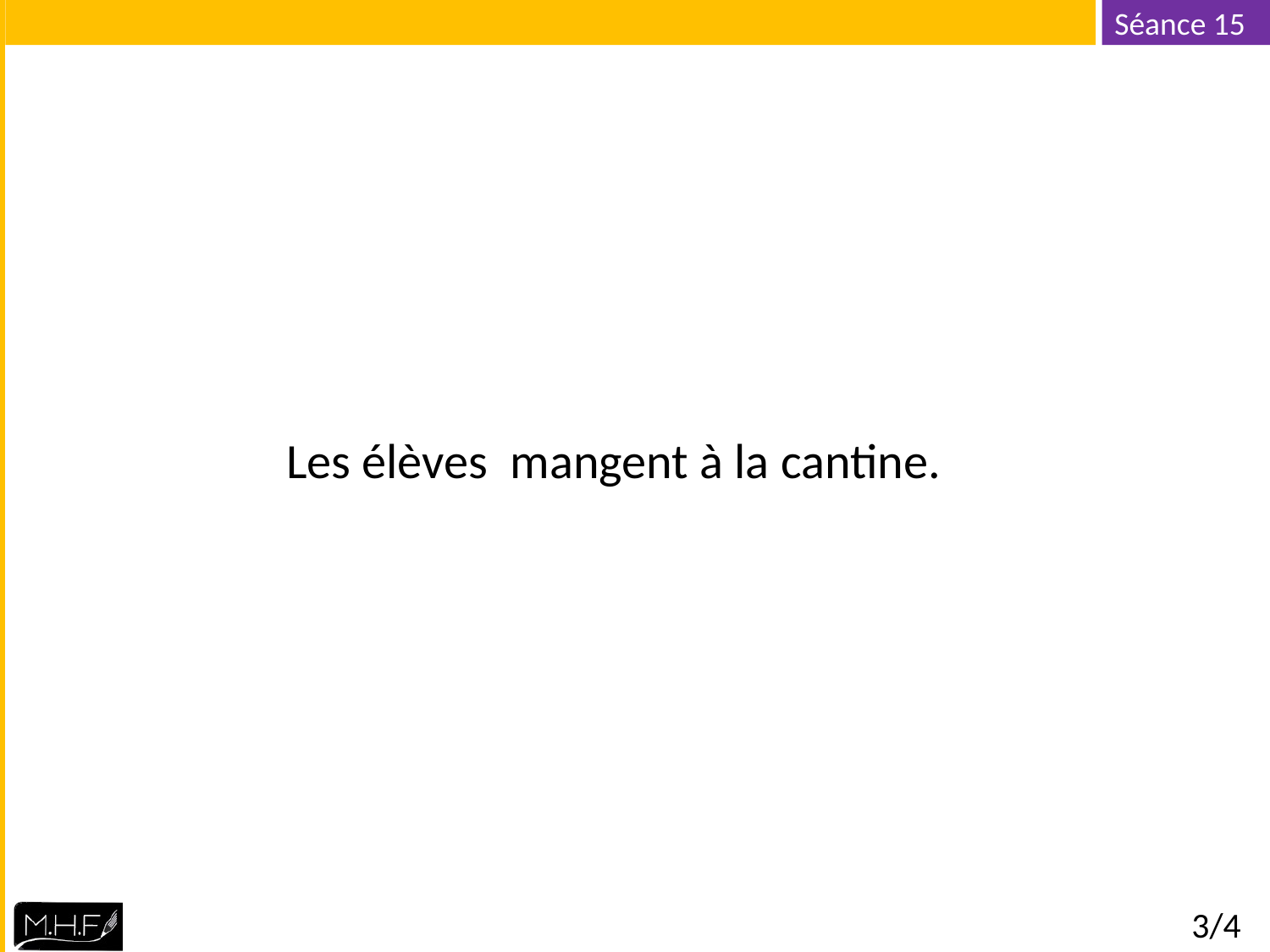

Les élèves  mangent à la cantine.
3/4